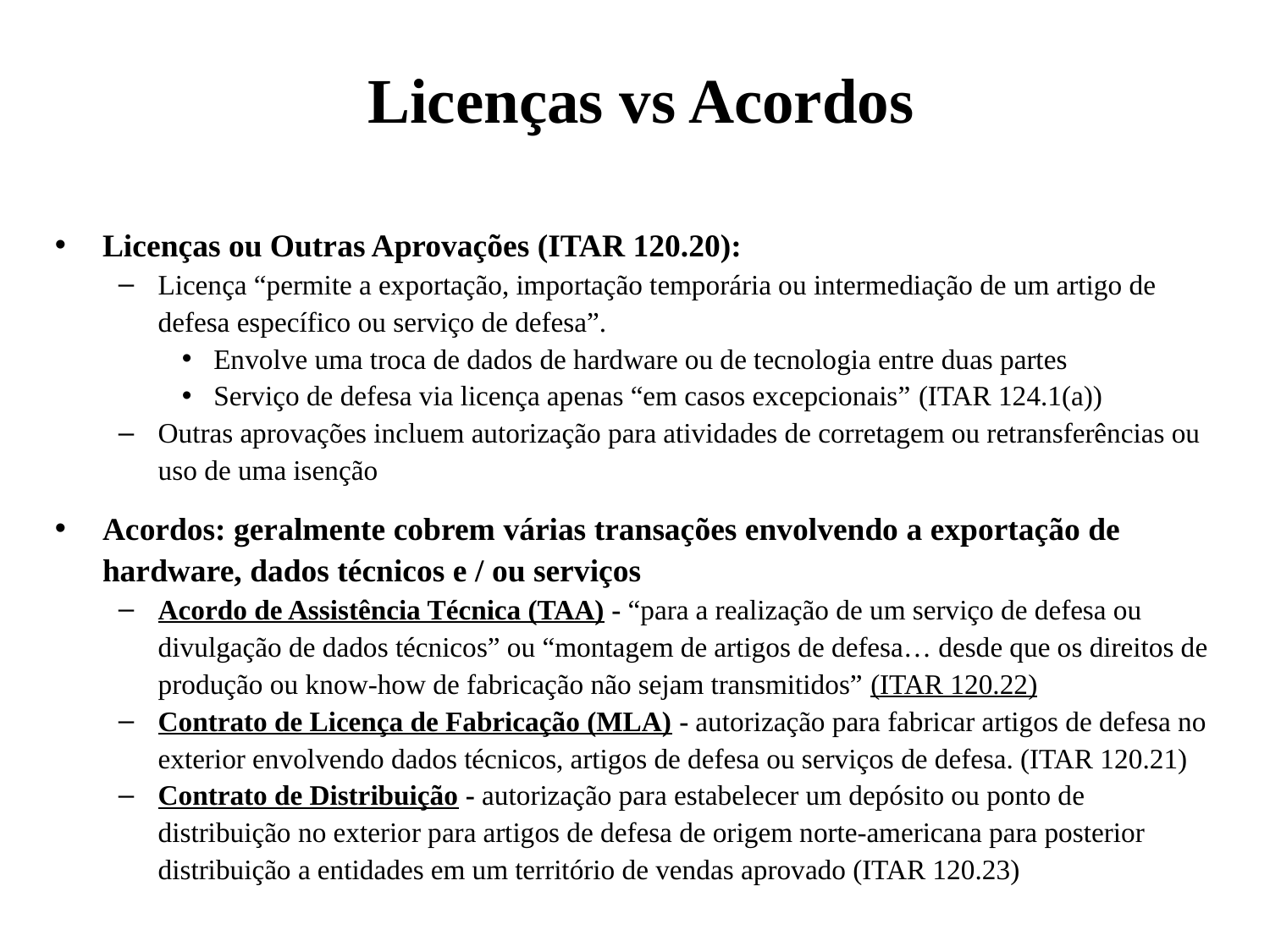

Licenças vs Acordos
Licenças ou Outras Aprovações (ITAR 120.20):
Licença “permite a exportação, importação temporária ou intermediação de um artigo de defesa específico ou serviço de defesa”.
Envolve uma troca de dados de hardware ou de tecnologia entre duas partes
Serviço de defesa via licença apenas “em casos excepcionais” (ITAR 124.1(a))
Outras aprovações incluem autorização para atividades de corretagem ou retransferências ou uso de uma isenção

Acordos: geralmente cobrem várias transações envolvendo a exportação de hardware, dados técnicos e / ou serviços
Acordo de Assistência Técnica (TAA) - “para a realização de um serviço de defesa ou divulgação de dados técnicos” ou “montagem de artigos de defesa… desde que os direitos de produção ou know-how de fabricação não sejam transmitidos” (ITAR 120.22)
Contrato de Licença de Fabricação (MLA) - autorização para fabricar artigos de defesa no exterior envolvendo dados técnicos, artigos de defesa ou serviços de defesa. (ITAR 120.21)
Contrato de Distribuição - autorização para estabelecer um depósito ou ponto de distribuição no exterior para artigos de defesa de origem norte-americana para posterior distribuição a entidades em um território de vendas aprovado (ITAR 120.23)